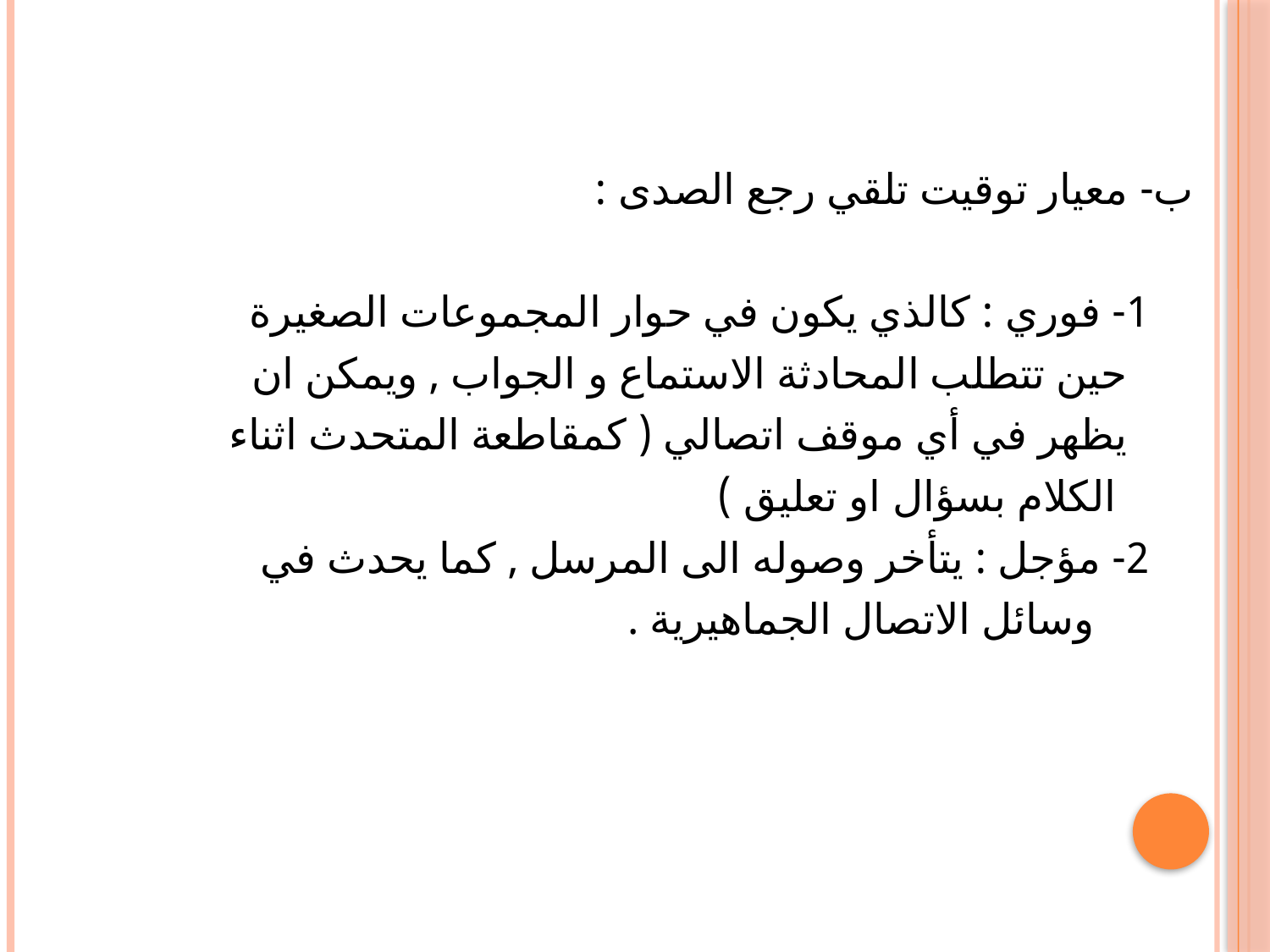

#
ب- معيار توقيت تلقي رجع الصدى :

    1- فوري : كالذي يكون في حوار المجموعات الصغيرة
      حين تتطلب المحادثة الاستماع و الجواب , ويمكن ان
      يظهر في أي موقف اتصالي ( كمقاطعة المتحدث اثناء
       الكلام بسؤال او تعليق )
    2- مؤجل : يتأخر وصوله الى المرسل , كما يحدث في
         وسائل الاتصال الجماهيرية .